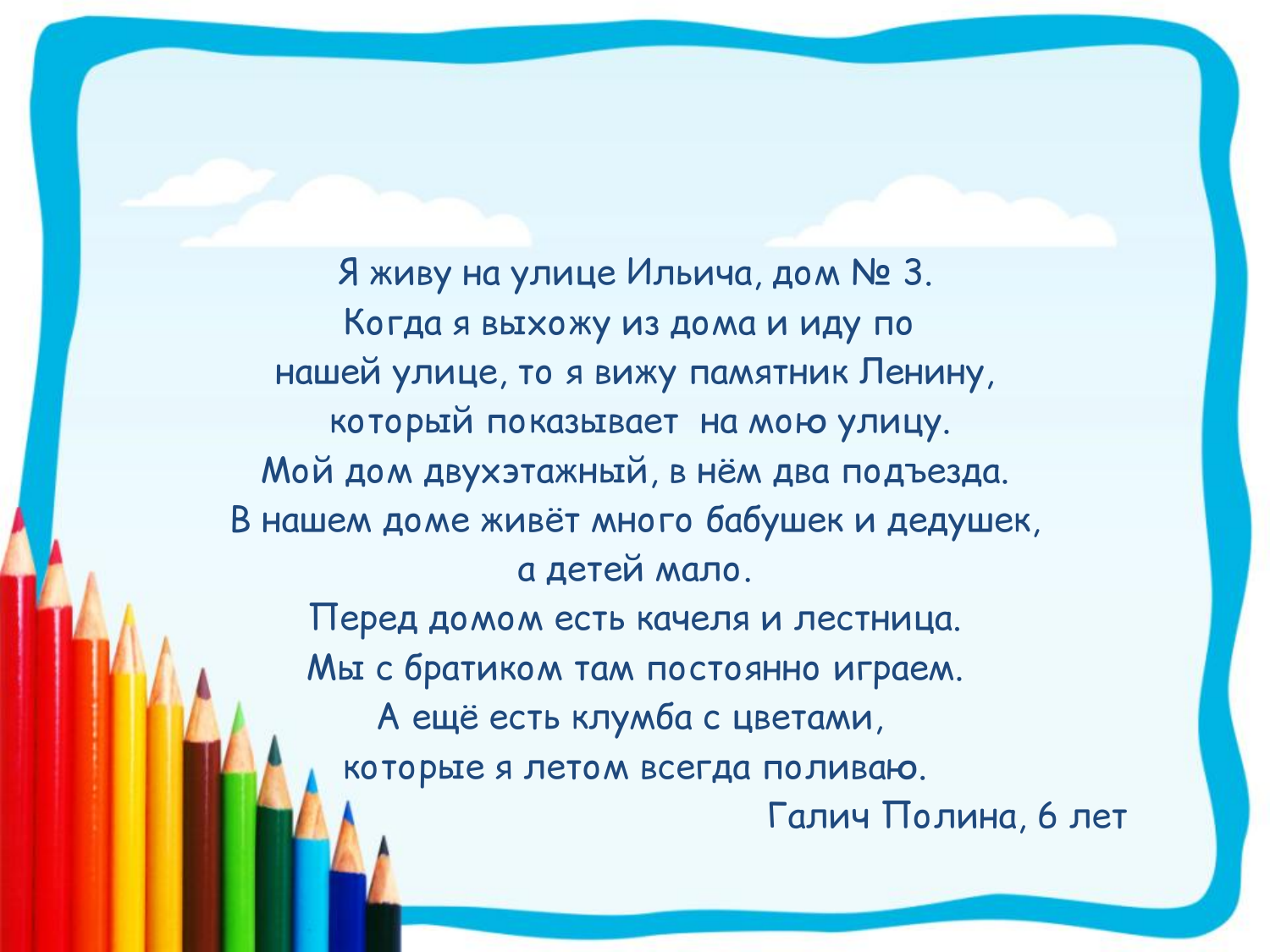

#
Я живу на улице Ильича, дом № 3.
Когда я выхожу из дома и иду по
нашей улице, то я вижу памятник Ленину,
 который показывает  на мою улицу.
Мой дом двухэтажный, в нём два подъезда.
В нашем доме живёт много бабушек и дедушек,
а детей мало.
Перед домом есть качеля и лестница.
Мы с братиком там постоянно играем.
А ещё есть клумба с цветами,
которые я летом всегда поливаю.
                                                           Галич Полина, 6 лет